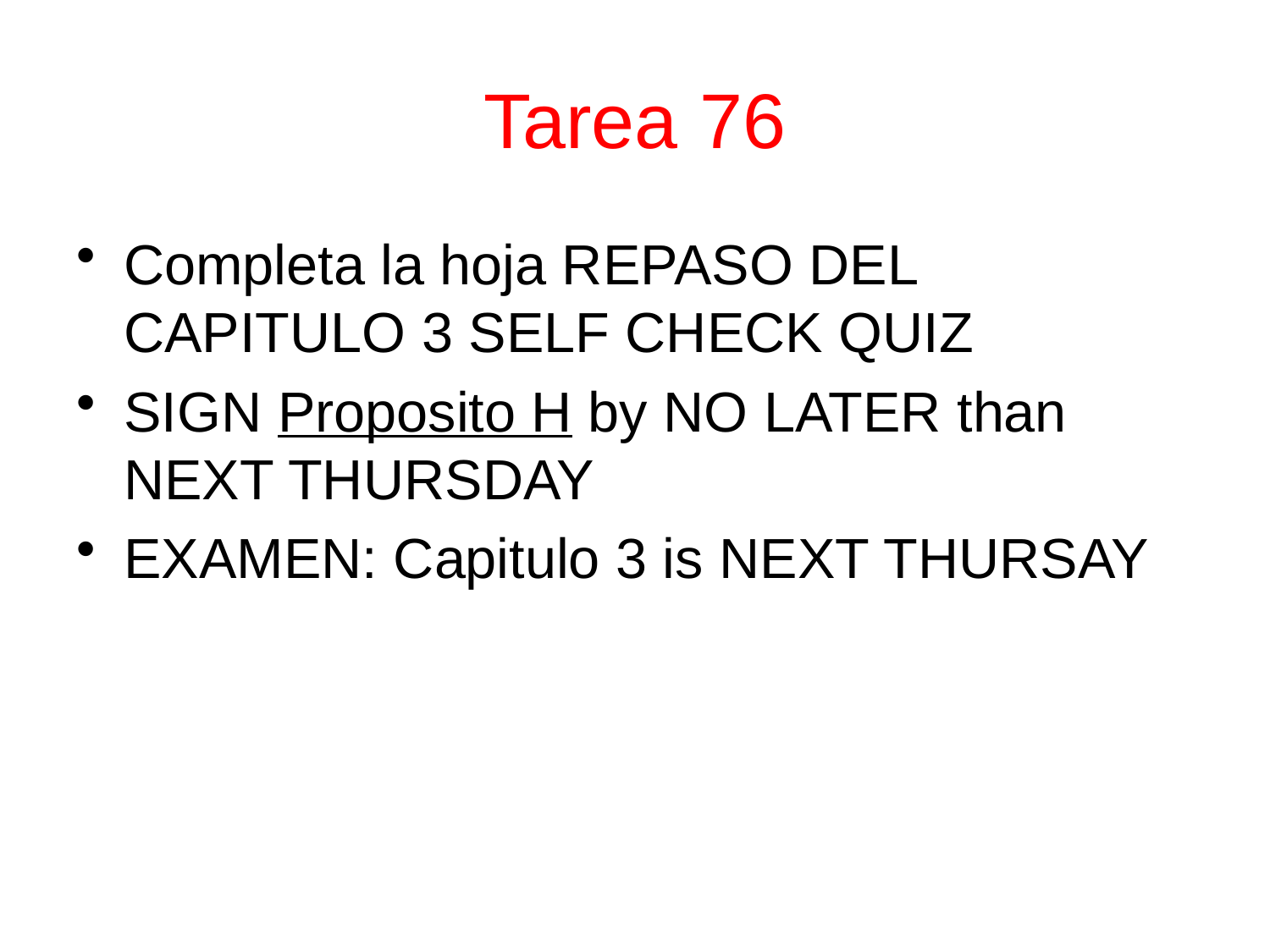

# Tarea 76
Completa la hoja REPASO DEL CAPITULO 3 SELF CHECK QUIZ
SIGN Proposito H by NO LATER than NEXT THURSDAY
EXAMEN: Capitulo 3 is NEXT THURSAY